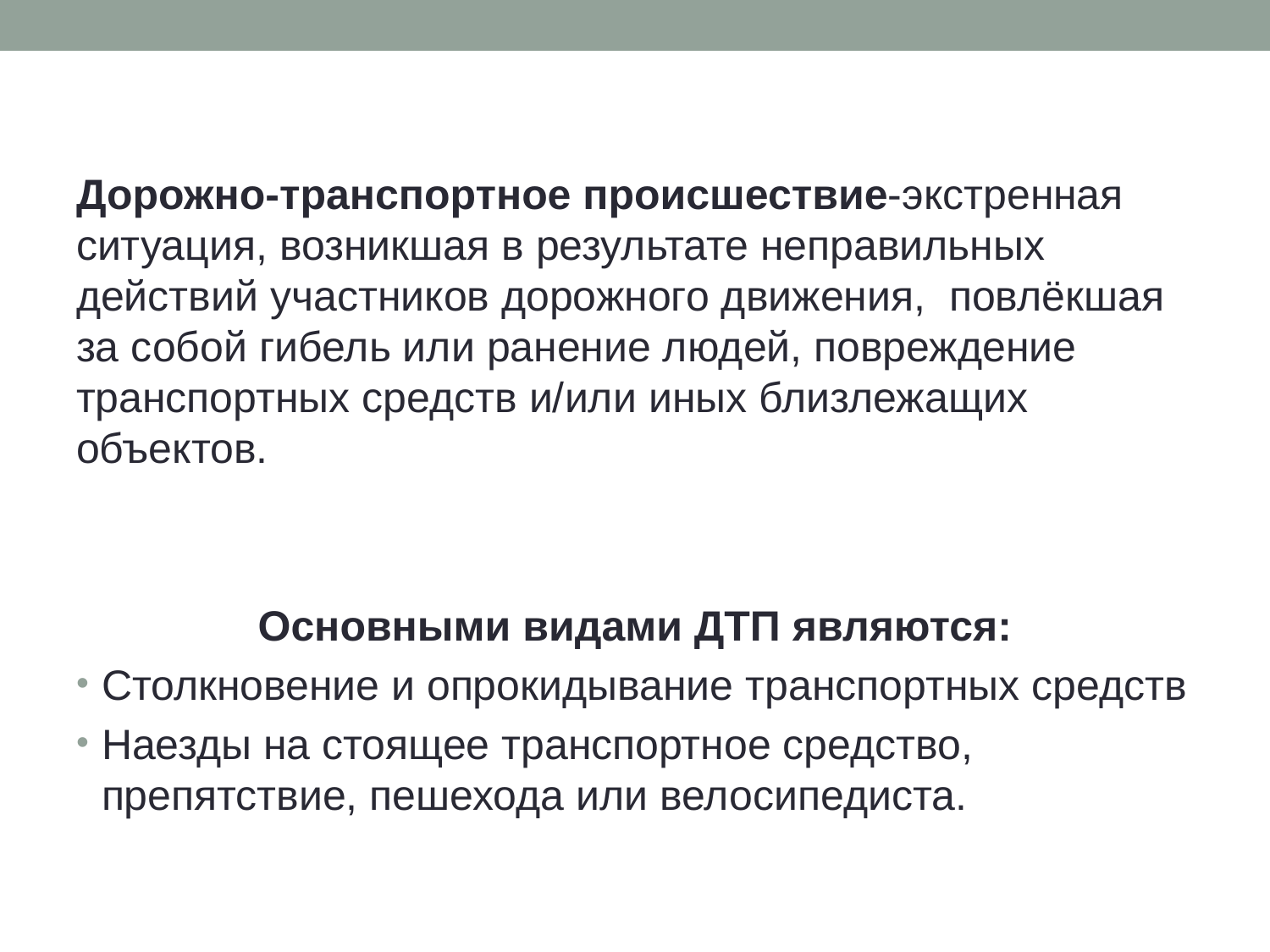

Дорожно-транспортное происшествие-экстренная ситуация, возникшая в результате неправильных действий участников дорожного движения,  повлёкшая за собой гибель или ранение людей, повреждение транспортных средств и/или иных близлежащих объектов.

Основными видами ДТП являются:
Столкновение и опрокидывание транспортных средств
Наезды на стоящее транспортное средство, препятствие, пешехода или велосипедиста.